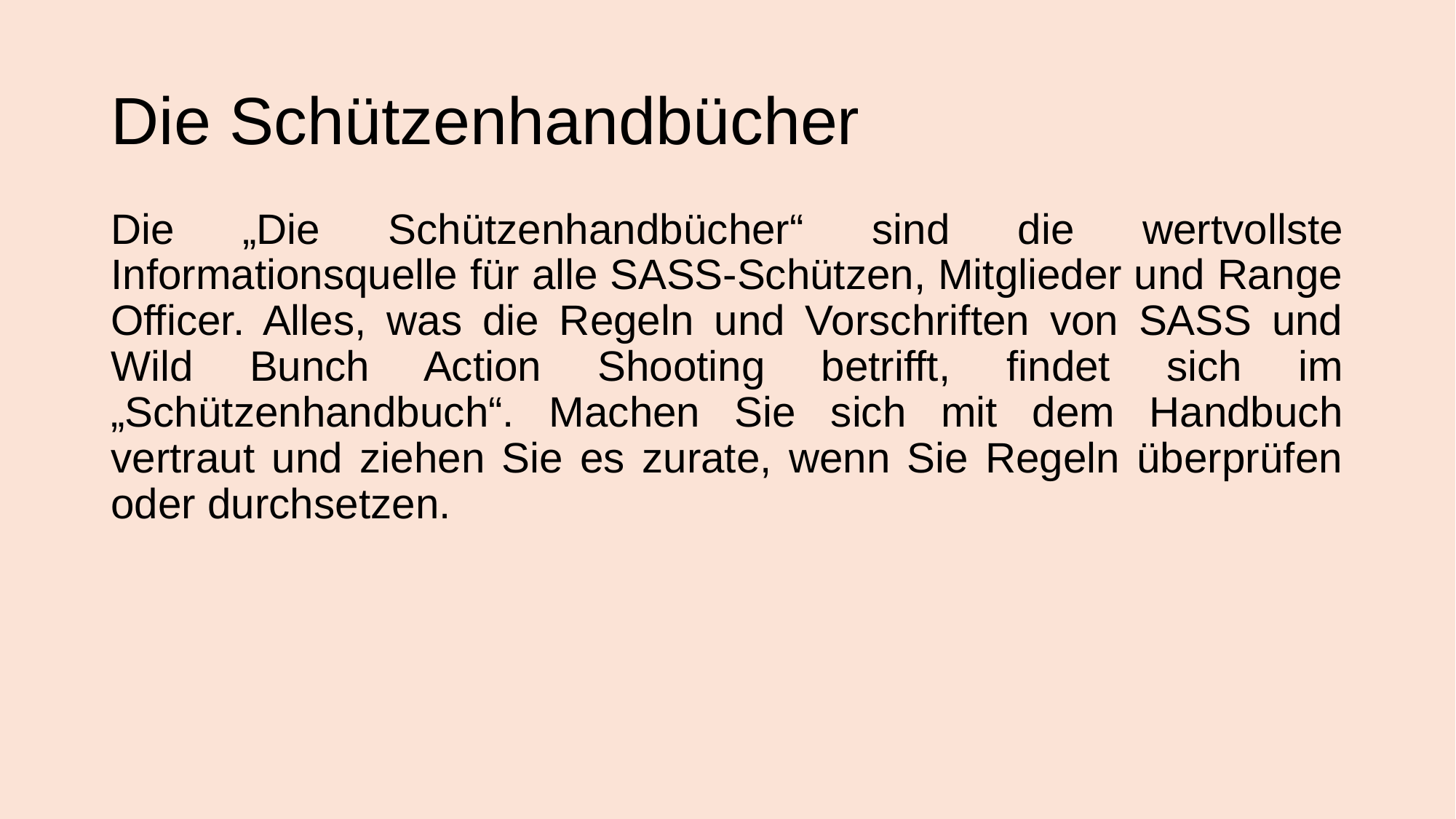

# Die Schützenhandbücher
Die „Die Schützenhandbücher“ sind die wertvollste Informationsquelle für alle SASS-Schützen, Mitglieder und Range Officer. Alles, was die Regeln und Vorschriften von SASS und Wild Bunch Action Shooting betrifft, findet sich im „Schützenhandbuch“. Machen Sie sich mit dem Handbuch vertraut und ziehen Sie es zurate, wenn Sie Regeln überprüfen oder durchsetzen.